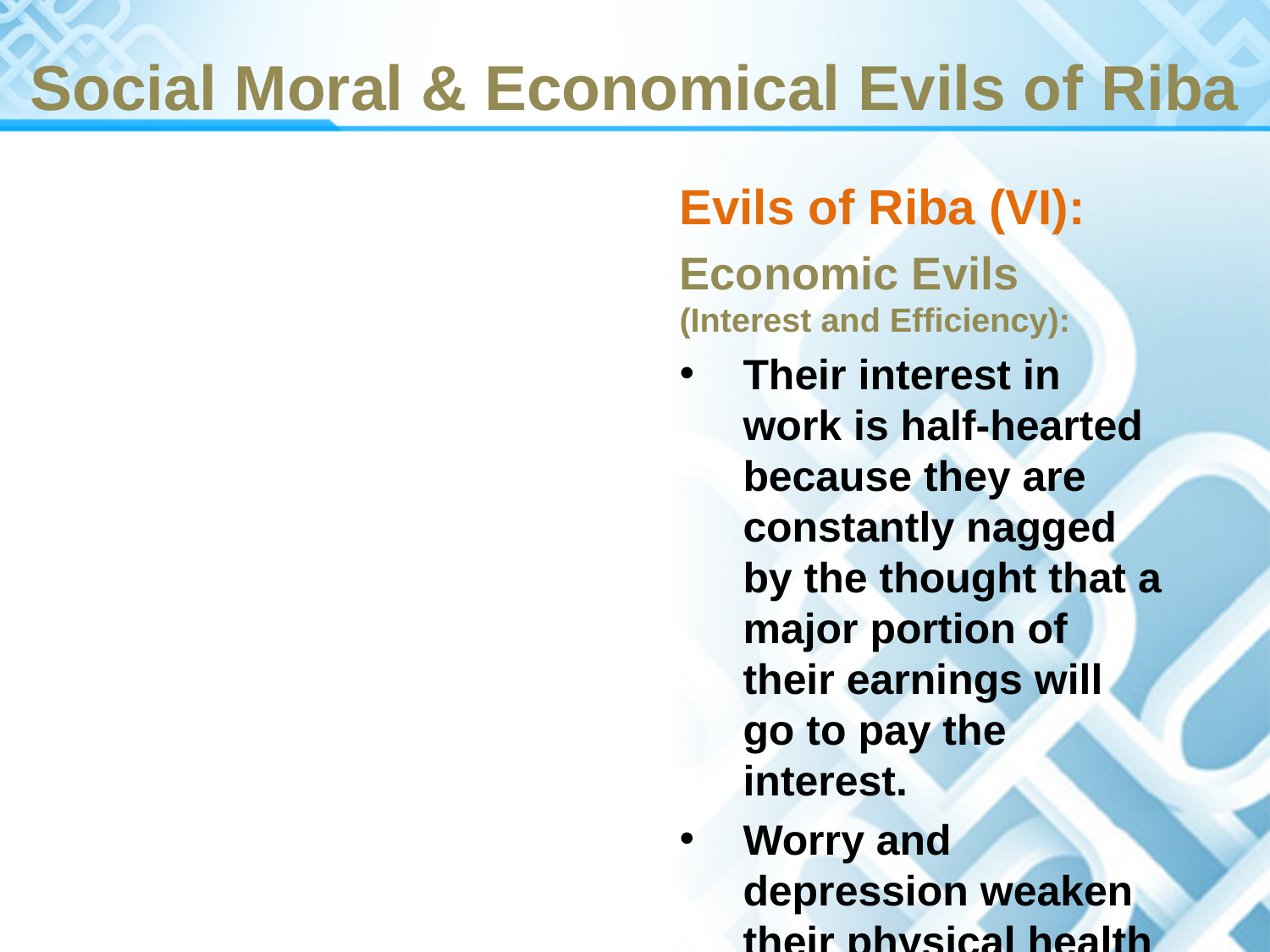

Social Moral & Economical Evils of Riba
Evils of Riba (VI):
Economic Evils (Interest and Efficiency):
Their interest in work is half-hearted because they are constantly nagged by the thought that a major portion of their earnings will go to pay the interest.
Worry and depression weaken their physical health and their efficiency